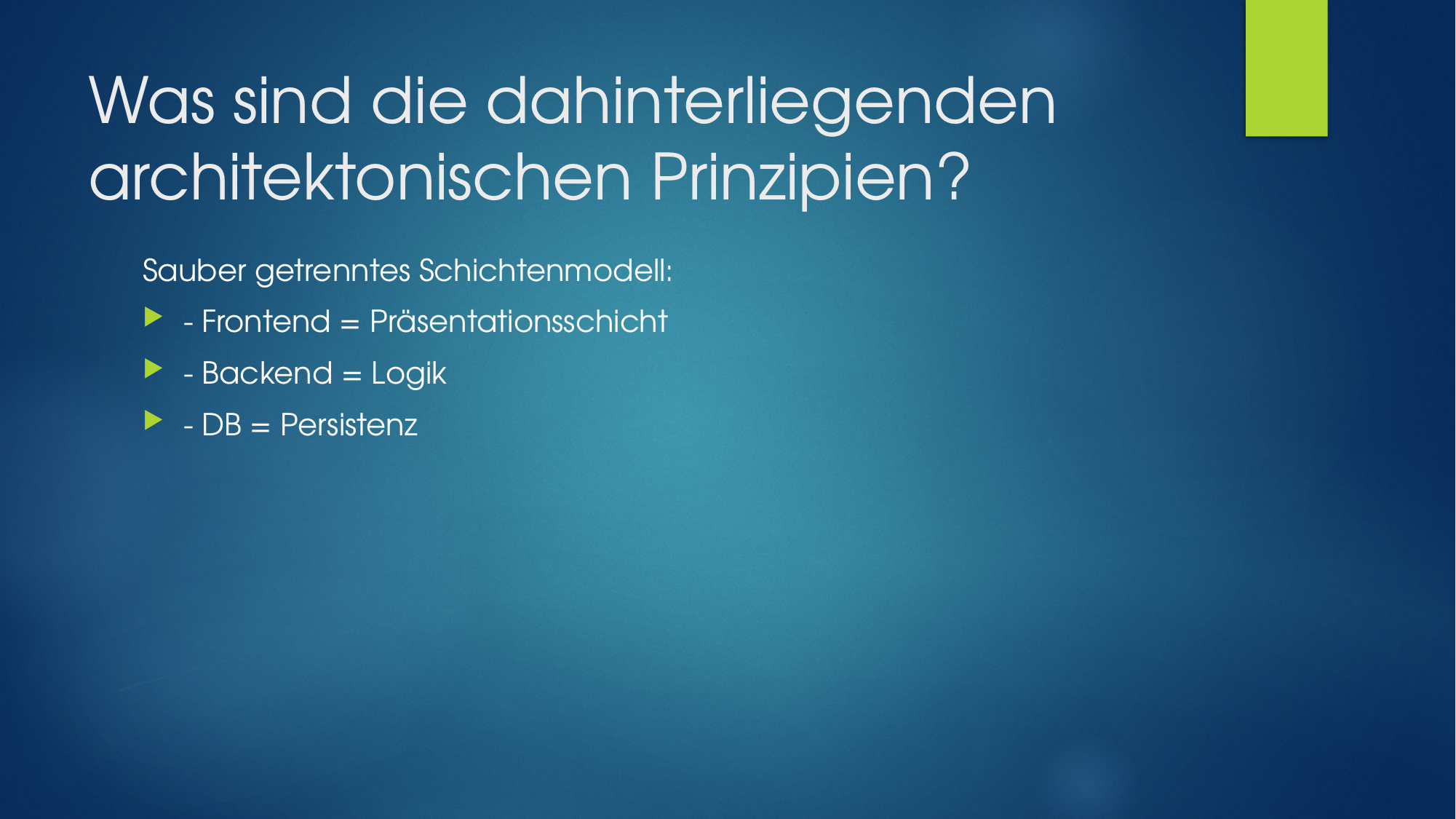

# Was sind die dahinterliegenden architektonischen Prinzipien?
Sauber getrenntes Schichtenmodell:
- Frontend = Präsentationsschicht
- Backend = Logik
- DB = Persistenz